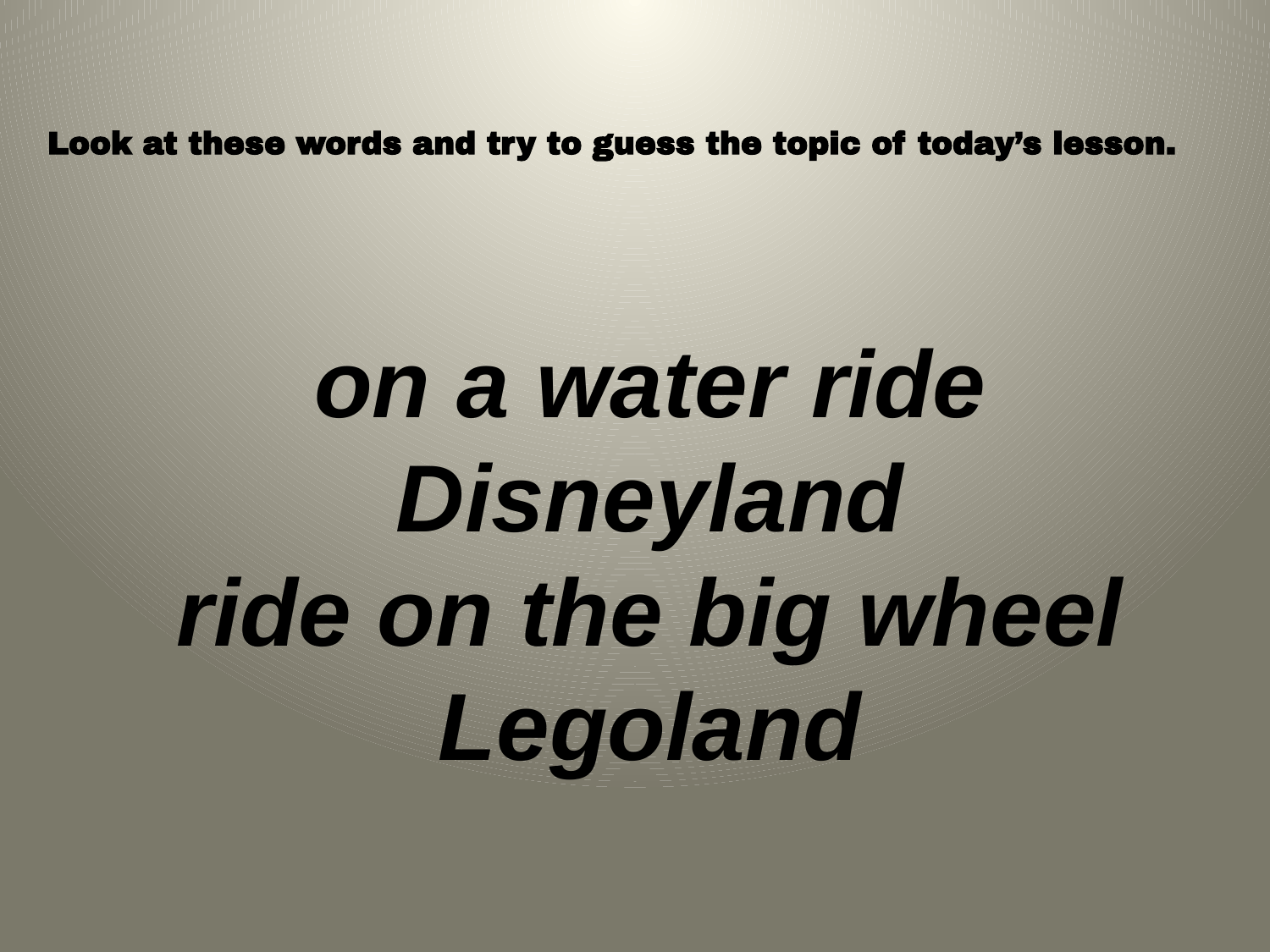

Look at these words and try to guess the topic of today’s lesson.
on a water ride
Disneyland
ride on the big wheel
Legoland